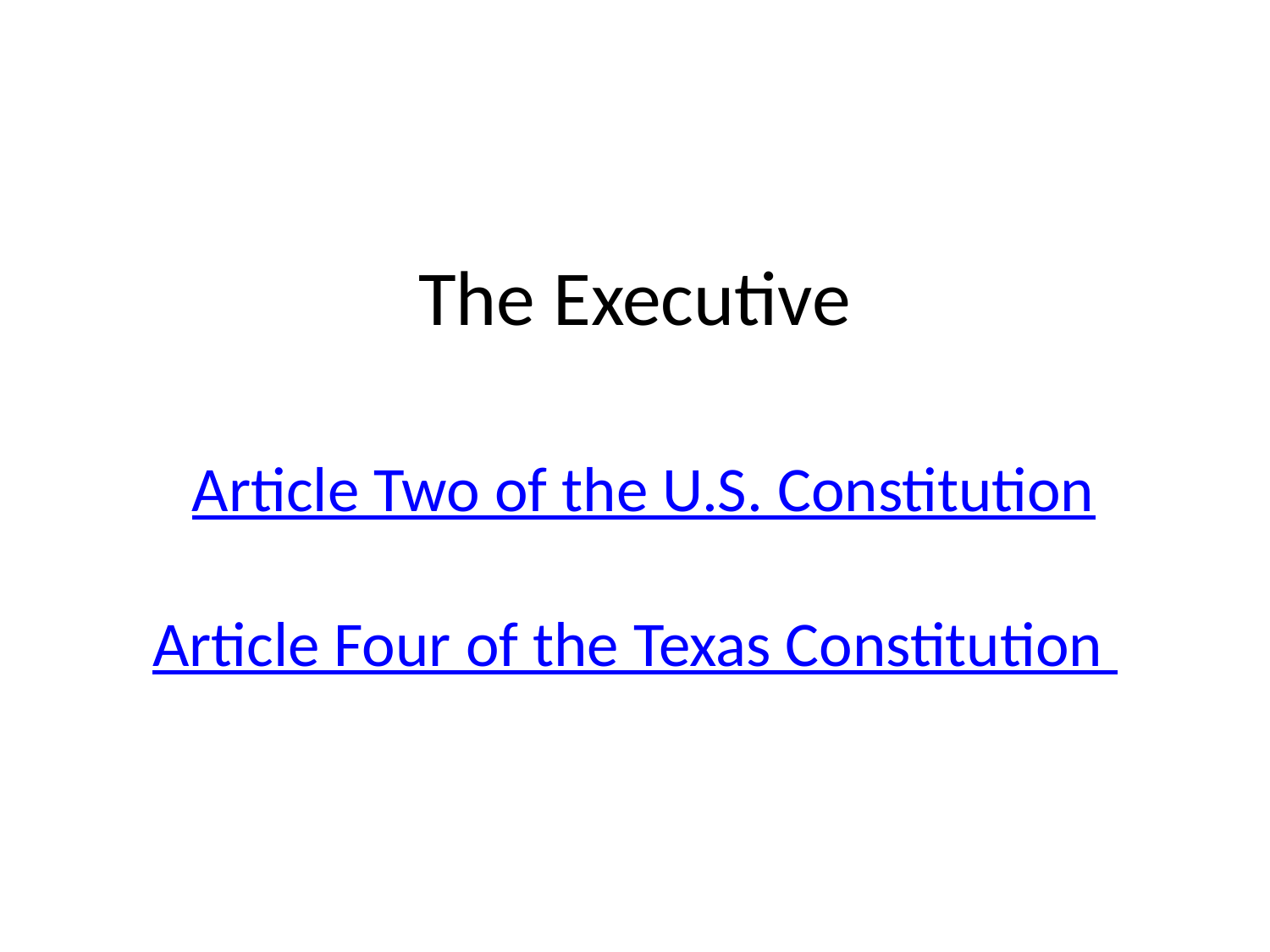

# The Executive Article Two of the U.S. Constitution Article Four of the Texas Constitution